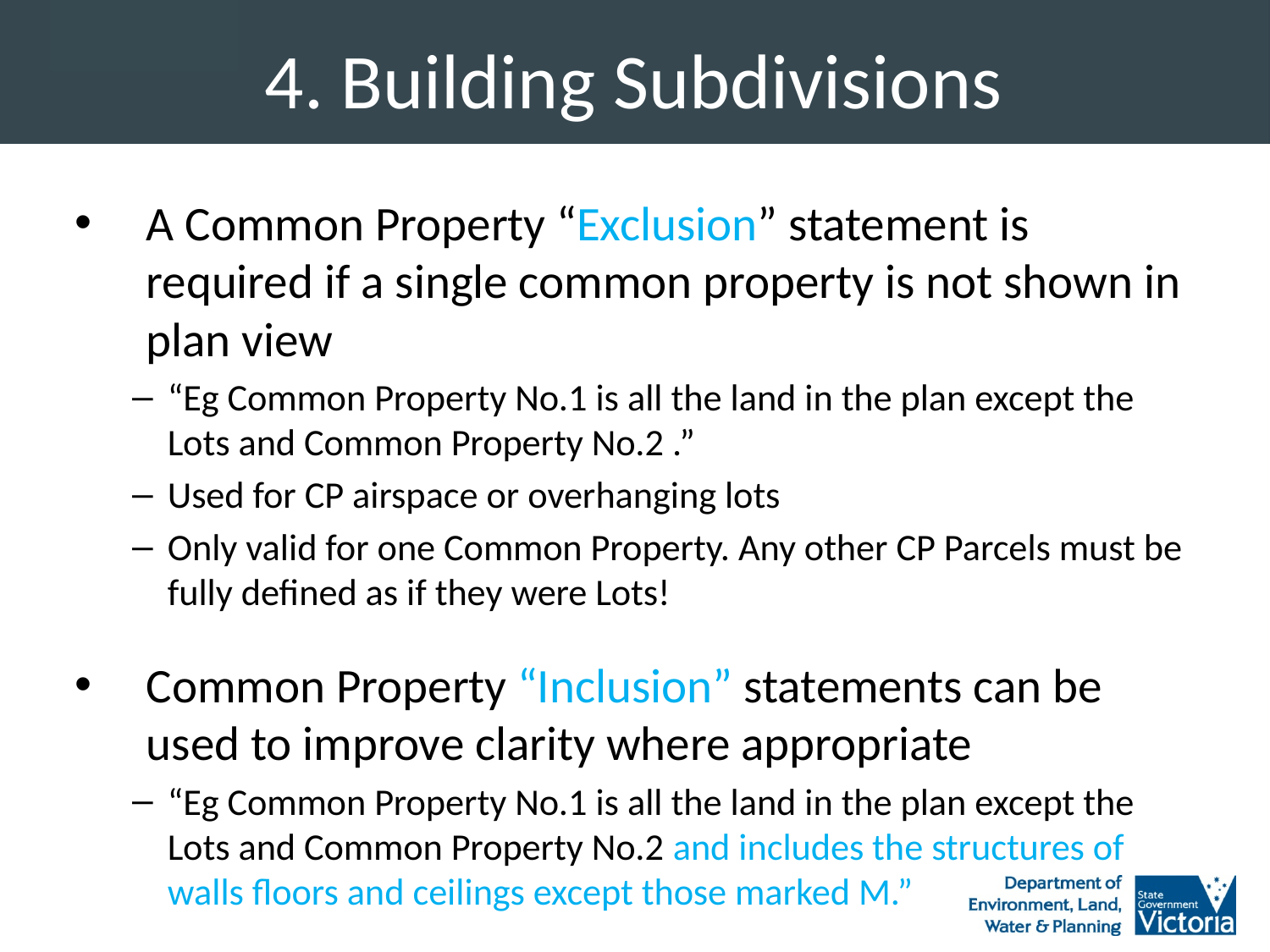

# 4. Building Subdivisions
A Common Property “Exclusion” statement is required if a single common property is not shown in plan view
“Eg Common Property No.1 is all the land in the plan except the Lots and Common Property No.2 .”
Used for CP airspace or overhanging lots
Only valid for one Common Property. Any other CP Parcels must be fully defined as if they were Lots!

Common Property “Inclusion” statements can be used to improve clarity where appropriate
“Eg Common Property No.1 is all the land in the plan except the Lots and Common Property No.2 and includes the structures of walls floors and ceilings except those marked M.”